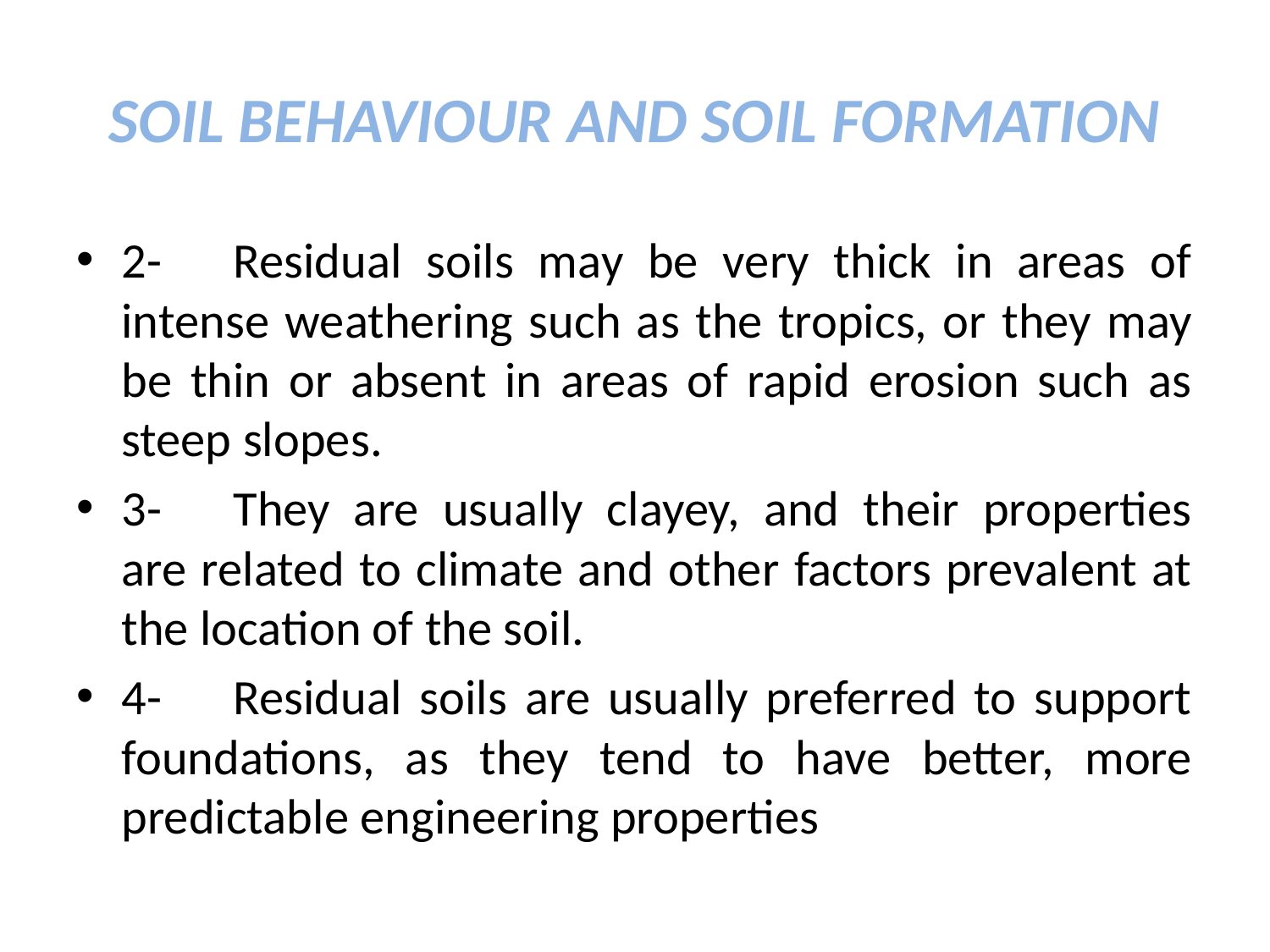

# SOIL BEHAVIOUR AND SOIL FORMATION
2-	Residual soils may be very thick in areas of intense weathering such as the tropics, or they may be thin or absent in areas of rapid erosion such as steep slopes.
3-		They are usually clayey, and their properties are related to climate and other factors prevalent at the location of the soil.
4-		Residual soils are usually preferred to support foundations, as they tend to have better, more predictable engineering properties